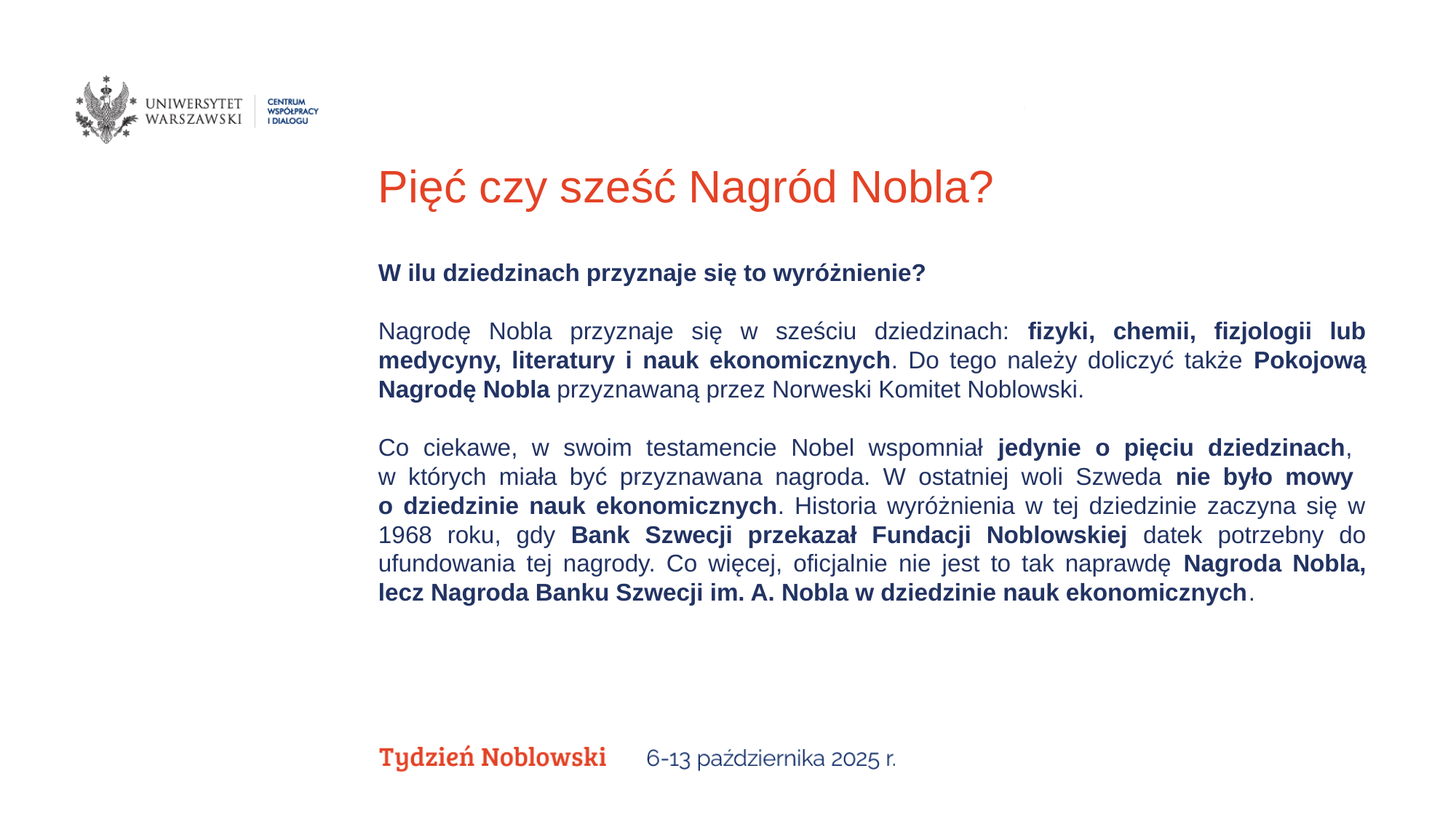

Pięć czy sześć Nagród Nobla?
W ilu dziedzinach przyznaje się to wyróżnienie?
Nagrodę Nobla przyznaje się w sześciu dziedzinach: fizyki, chemii, fizjologii lub medycyny, literatury i nauk ekonomicznych. Do tego należy doliczyć także Pokojową Nagrodę Nobla przyznawaną przez Norweski Komitet Noblowski.
Co ciekawe, w swoim testamencie Nobel wspomniał jedynie o pięciu dziedzinach,
w których miała być przyznawana nagroda. W ostatniej woli Szweda nie było mowy
o dziedzinie nauk ekonomicznych. Historia wyróżnienia w tej dziedzinie zaczyna się w 1968 roku, gdy Bank Szwecji przekazał Fundacji Noblowskiej datek potrzebny do ufundowania tej nagrody. Co więcej, oficjalnie nie jest to tak naprawdę Nagroda Nobla, lecz Nagroda Banku Szwecji im. A. Nobla w dziedzinie nauk ekonomicznych.